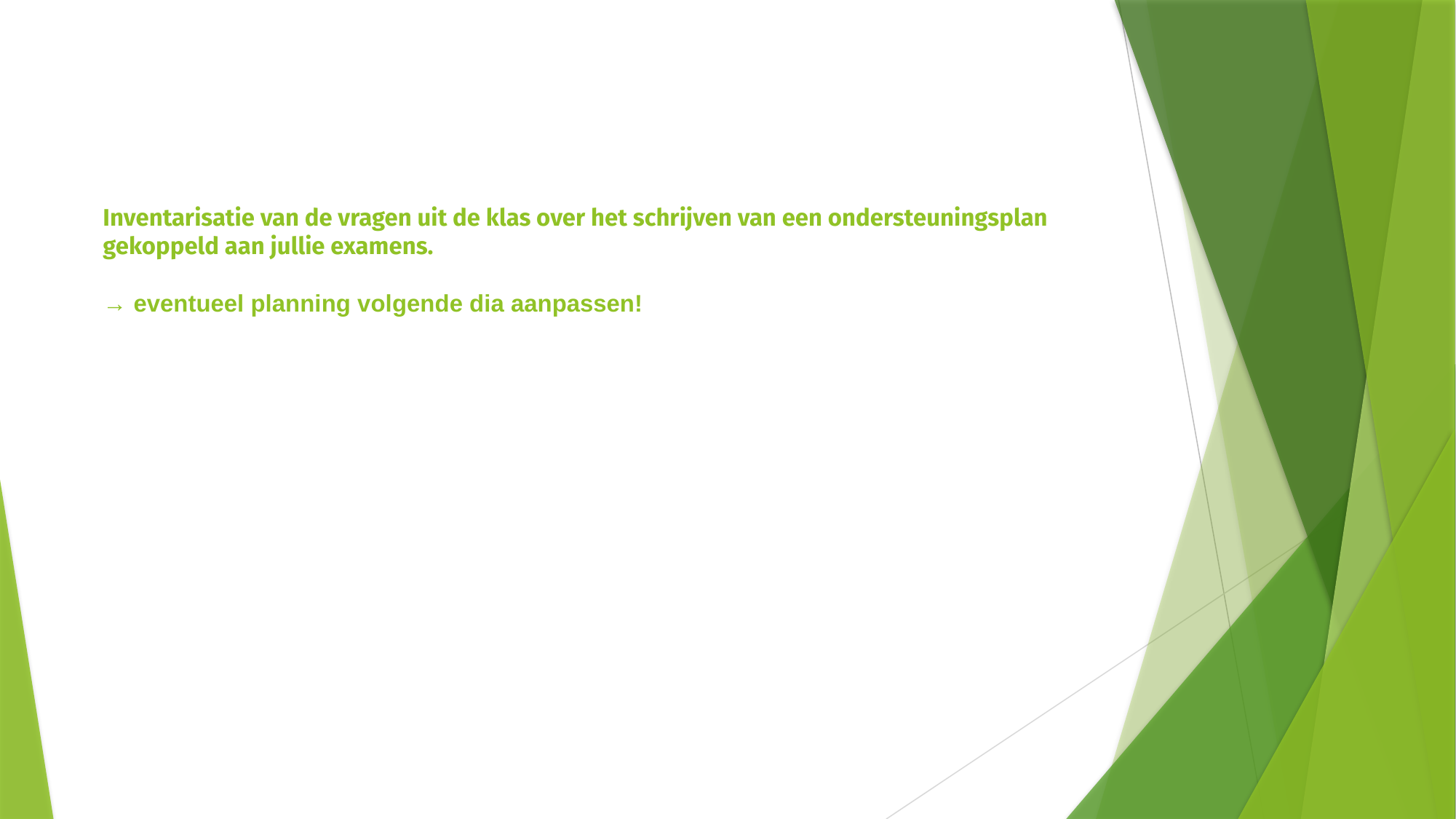

# Inventarisatie van de vragen uit de klas over het schrijven van een ondersteuningsplan gekoppeld aan jullie examens. → eventueel planning volgende dia aanpassen!